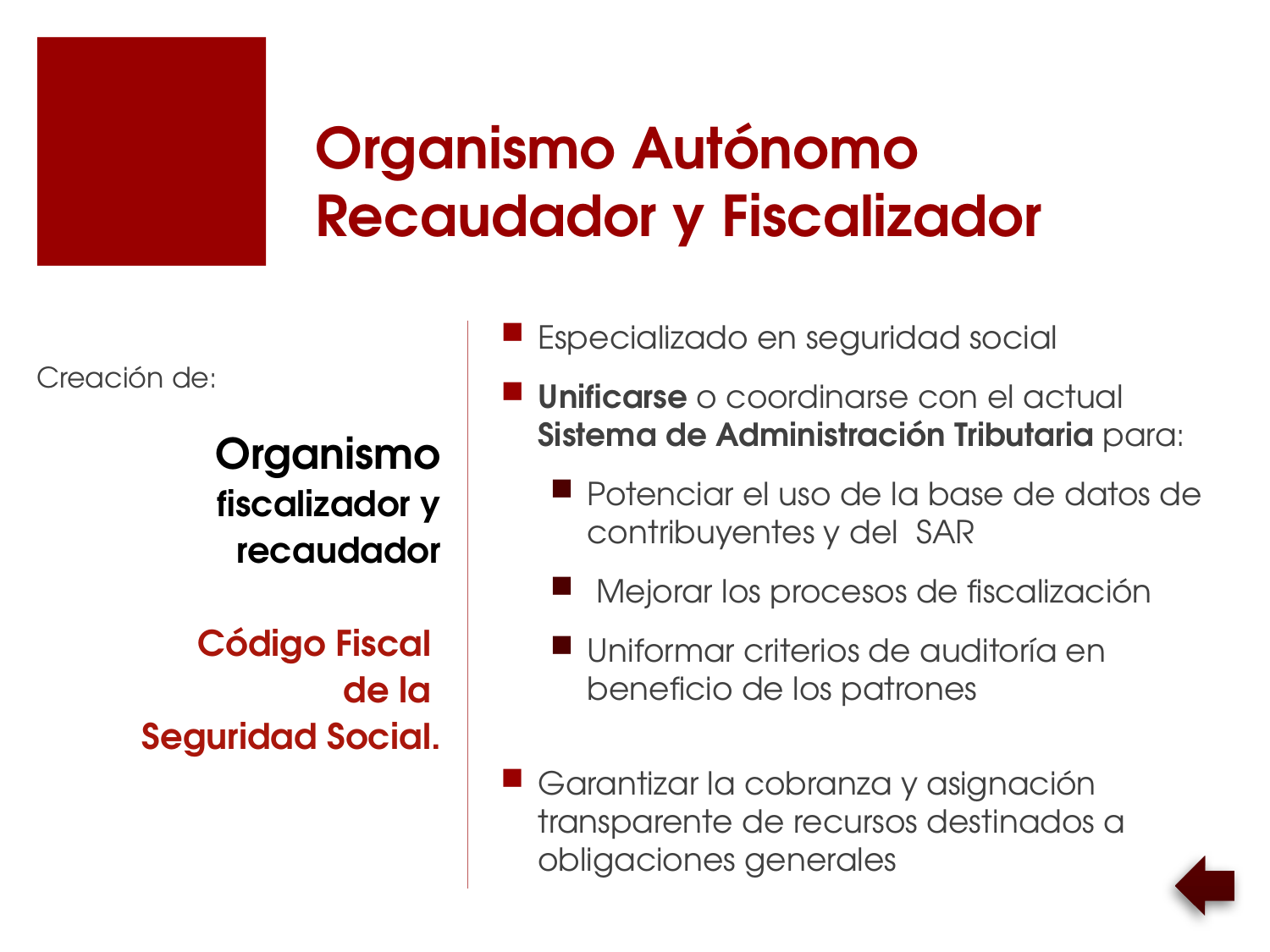

# Organismo Autónomo Recaudador y Fiscalizador

Especializado en seguridad social
Unificarse o coordinarse con el actual Sistema de Administración Tributaria para:
Potenciar el uso de la base de datos de contribuyentes y del  SAR
 Mejorar los procesos de fiscalización
Uniformar criterios de auditoría en beneficio de los patrones
Creación de:
Organismo fiscalizador y recaudador

Código Fiscal
de la
Seguridad Social.
Garantizar la cobranza y asignación transparente de recursos destinados a obligaciones generales